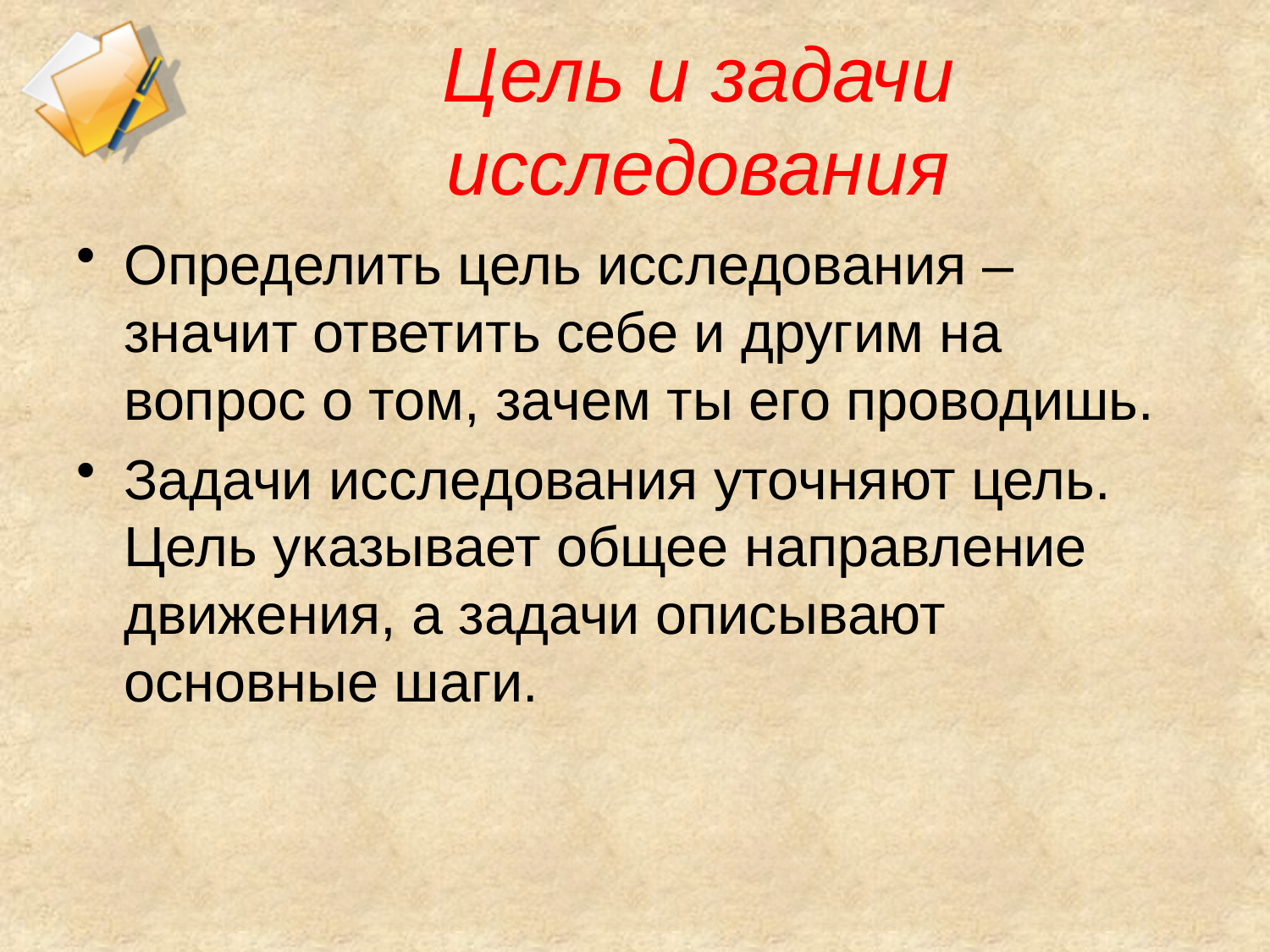

# Цель и задачи исследования
Определить цель исследования – значит ответить себе и другим на вопрос о том, зачем ты его проводишь.
Задачи исследования уточняют цель. Цель указывает общее направление движения, а задачи описывают основные шаги.